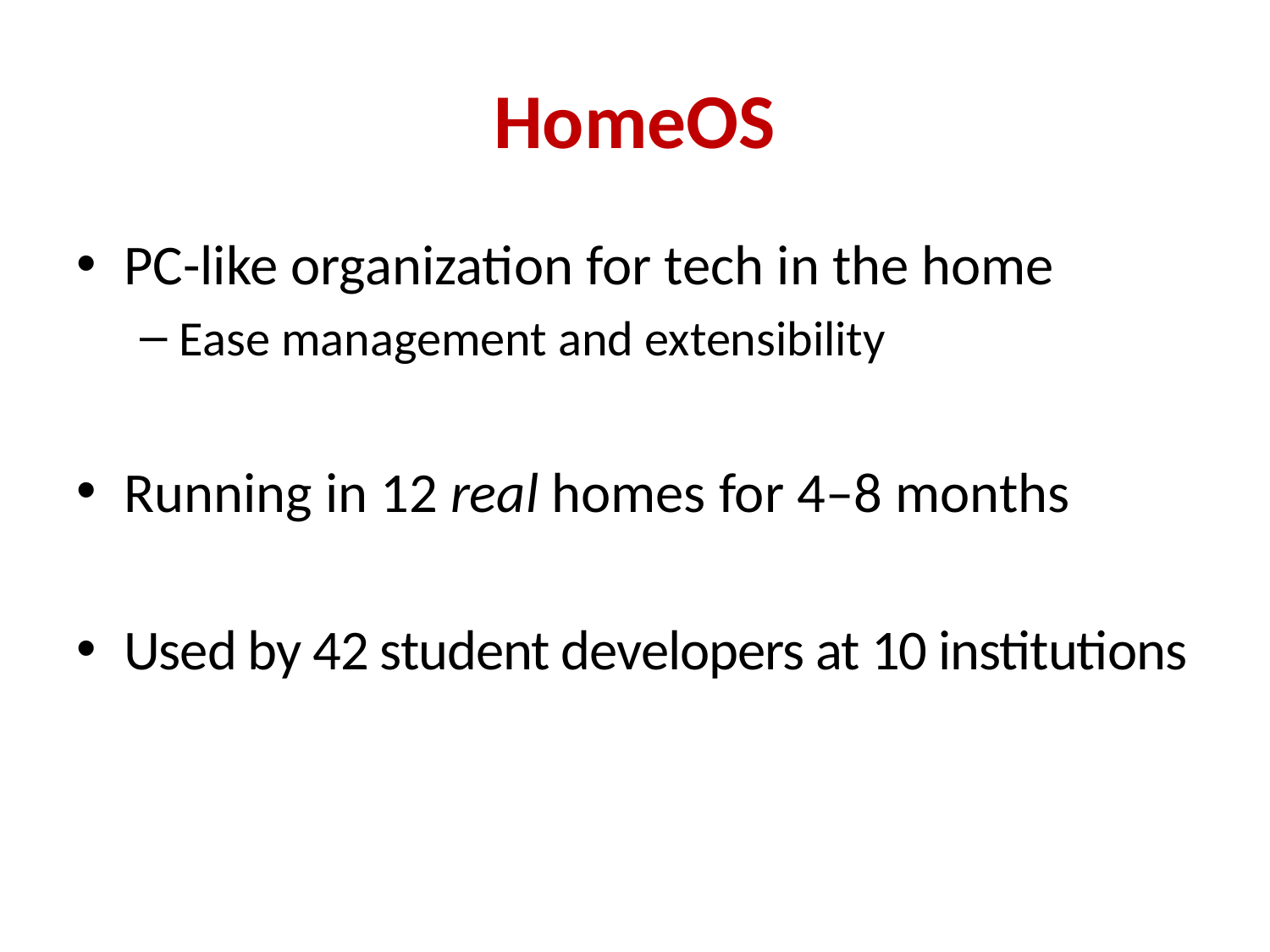

# HomeOS
PC-like organization for tech in the home
Ease management and extensibility

Running in 12 real homes for 4–8 months

Used by 42 student developers at 10 institutions